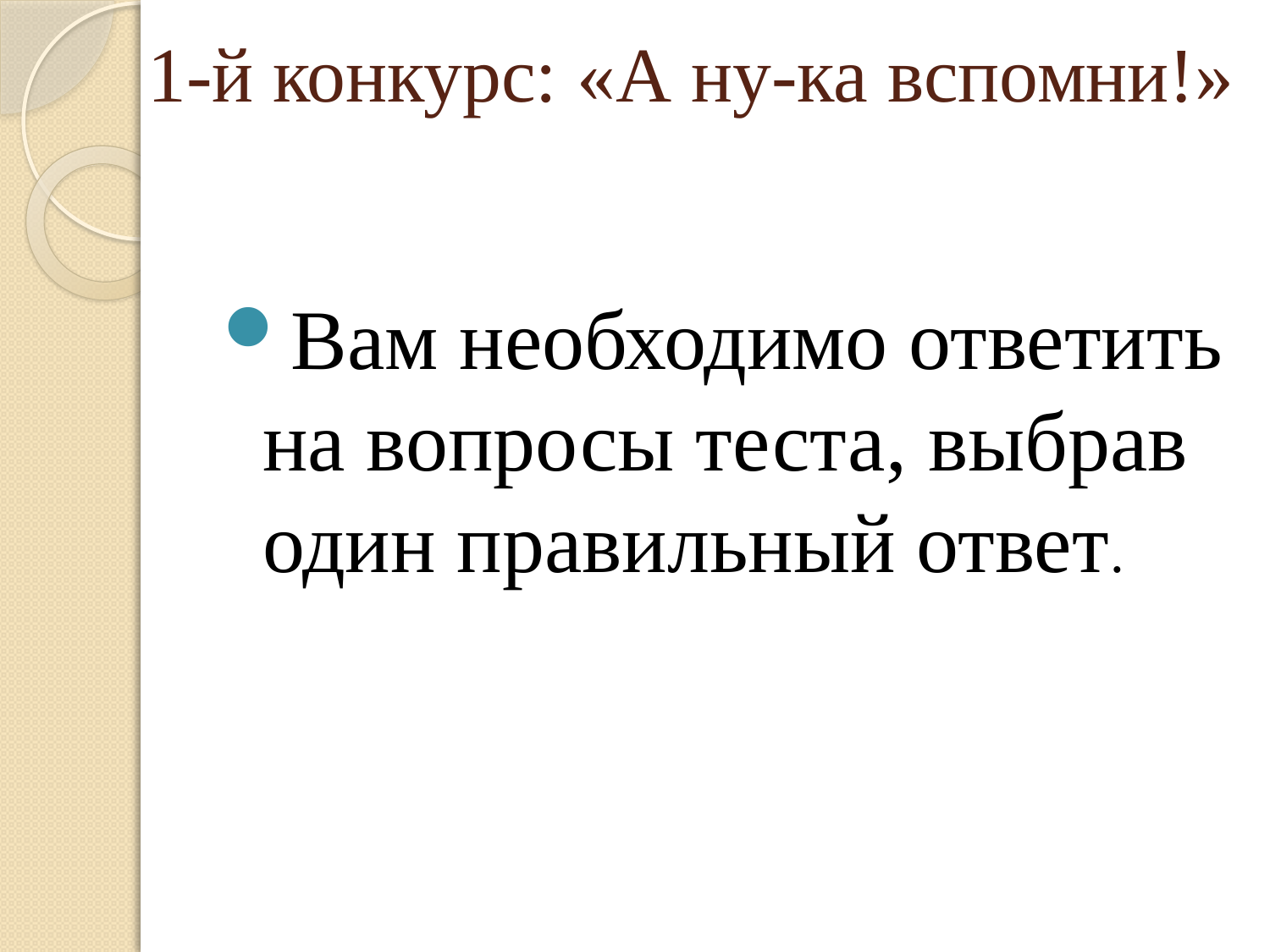

# 1-й конкурс: «А ну-ка вспомни!»

Вам необходимо ответить на вопросы теста, выбрав один правильный ответ.